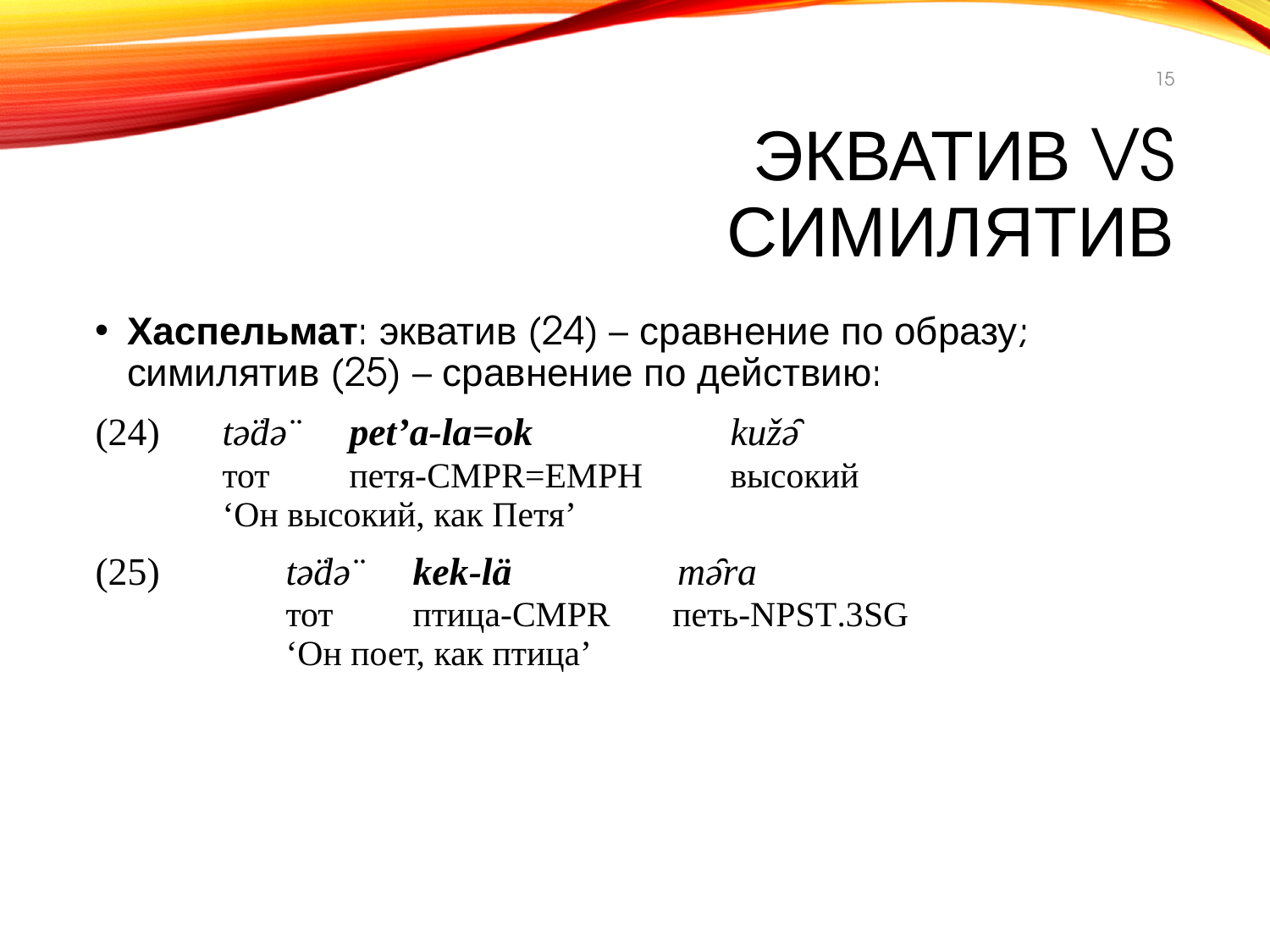

15
# Экватив vs симилятив
Хаспельмат: экватив (24) – сравнение по образу; симилятив (25) – сравнение по действию:
(24)  	tə̈də̈ 	pet’a-la=ok          	kužə̑
	тот    	петя-cmpr=emph 	высокий
	‘Он высокий, как Петя’
 	tə̈də̈ 	kek-lä                 mə̑ra
	тот    	птица-cmpr       петь-npst.3sg
	‘Он поет, как птица’